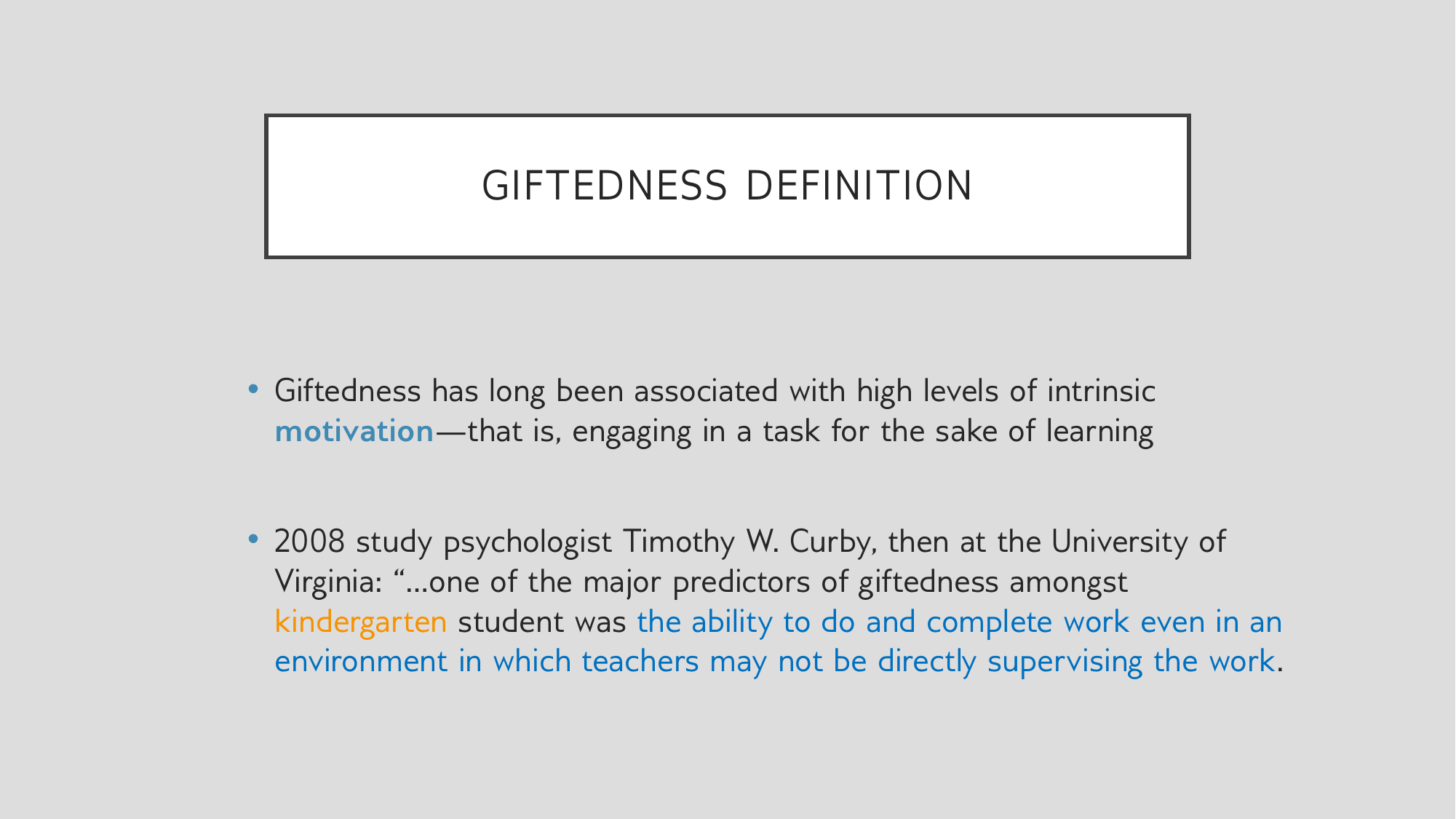

# Giftedness definition
Giftedness has long been associated with high levels of intrinsic motivation—that is, engaging in a task for the sake of learning

2008 study psychologist Timothy W. Curby, then at the University of Virginia: “…one of the major predictors of giftedness amongst kindergarten student was the ability to do and complete work even in an environment in which teachers may not be directly supervising the work.